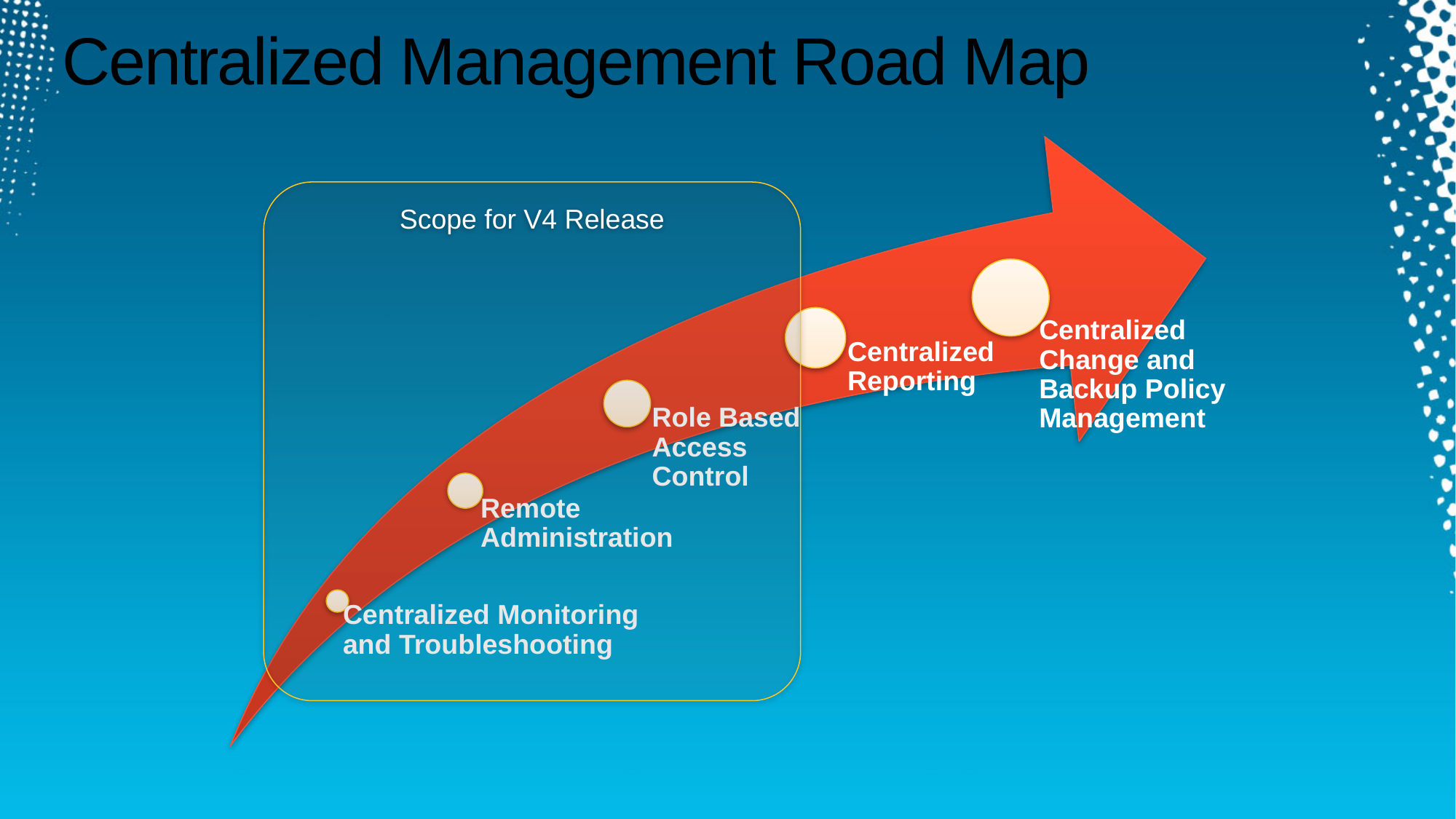

# Centralized Management Road Map
Centralized Monitoring and Troubleshooting
Remote Administration
Role Based Access Control
Centralized Reporting
Centralized Change and Backup Policy Management
Scope for V4 Release